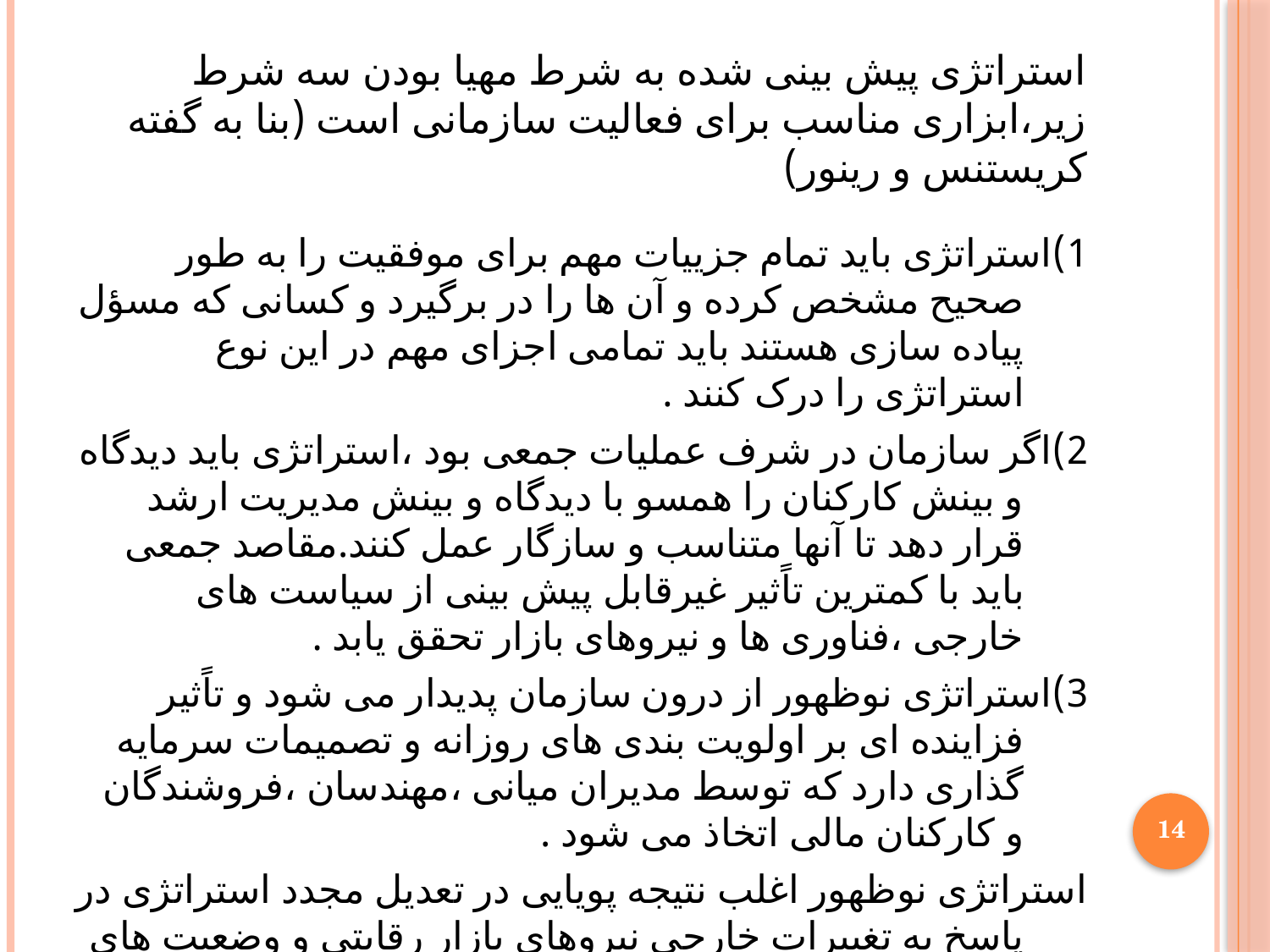

# استراتژی پیش بینی شده به شرط مهیا بودن سه شرط زیر،ابزاری مناسب برای فعالیت سازمانی است (بنا به گفته کریستنس و رینور)
1)استراتژی باید تمام جزییات مهم برای موفقیت را به طور صحیح مشخص کرده و آن ها را در برگیرد و کسانی که مسؤل پیاده سازی هستند باید تمامی اجزای مهم در این نوع استراتژی را درک کنند .
2)اگر سازمان در شرف عملیات جمعی بود ،استراتژی باید دیدگاه و بینش کارکنان را همسو با دیدگاه و بینش مدیریت ارشد قرار دهد تا آنها متناسب و سازگار عمل کنند.مقاصد جمعی باید با کمترین تاًثیر غیرقابل پیش بینی از سیاست های خارجی ،فناوری ها و نیروهای بازار تحقق یابد .
3)استراتژی نوظهور از درون سازمان پدیدار می شود و تاًثیر فزاینده ای بر اولویت بندی های روزانه و تصمیمات سرمایه گذاری دارد که توسط مدیران میانی ،مهندسان ،فروشندگان و کارکنان مالی اتخاذ می شود .
استراتژی نوظهور اغلب نتیجه پویایی در تعدیل مجدد استراتژی در پاسخ به تغییرات خارجی نیروهای بازار رقابتی و وضعیت های متغیر است .

14